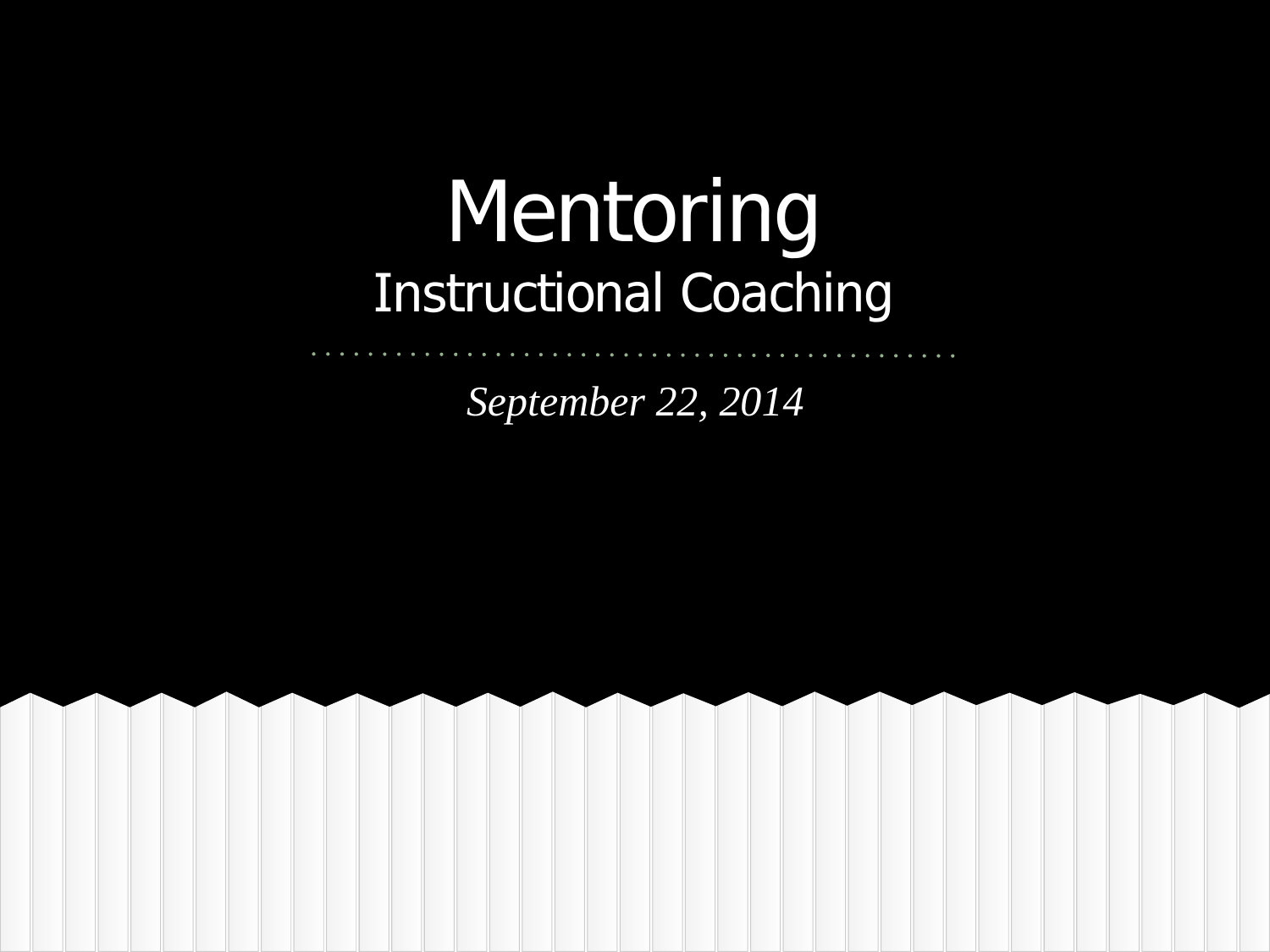

# Mentoring
Instructional Coaching
September 22, 2014